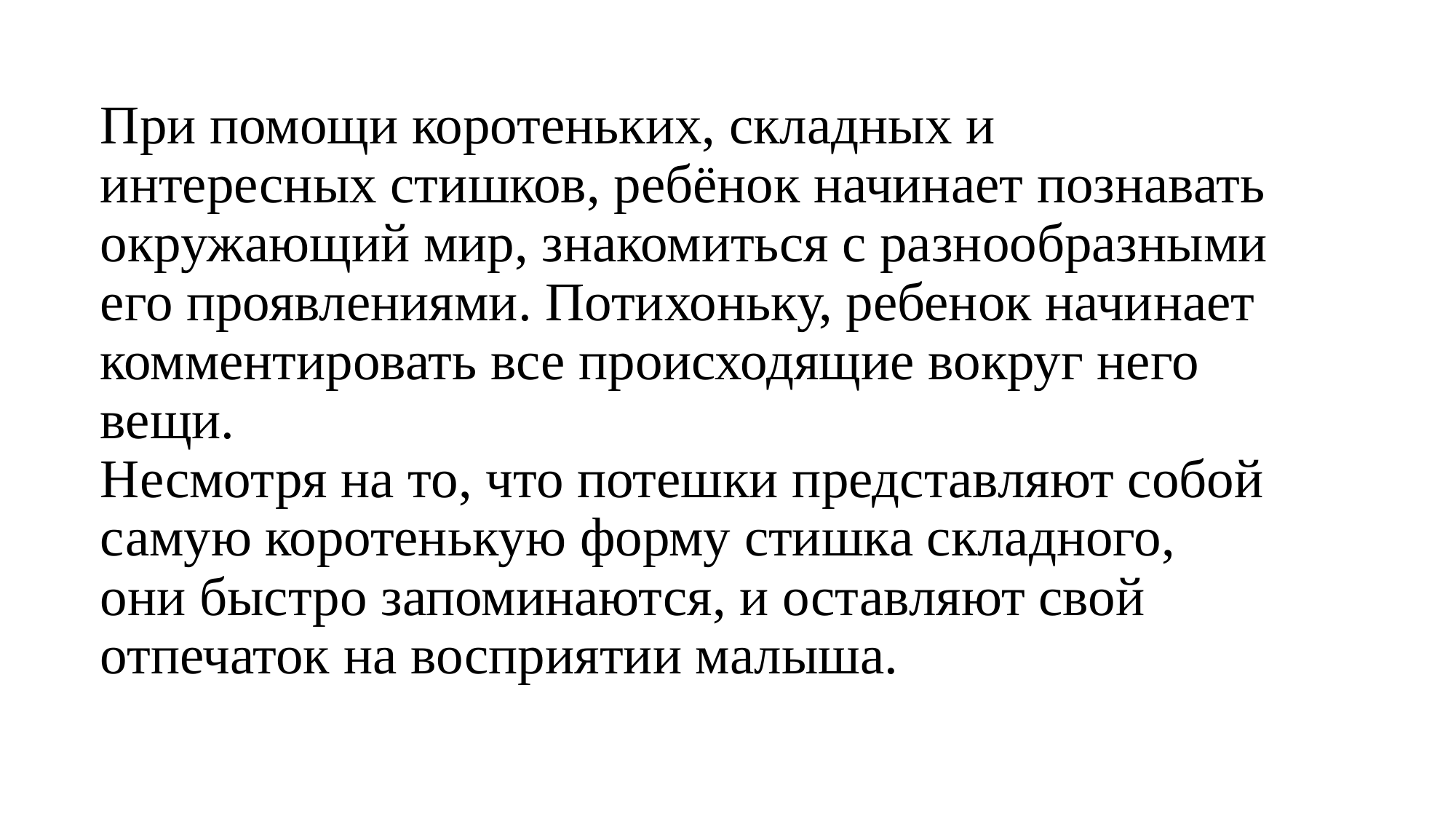

# При помощи коротеньких, складных и интересных стишков, ребёнок начинает познавать окружающий мир, знакомиться с разнообразными его проявлениями. Потихоньку, ребенок начинает комментировать все происходящие вокруг него вещи. Несмотря на то, что потешки представляют собой самую коротенькую форму стишка складного, они быстро запоминаются, и оставляют свой отпечаток на восприятии малыша.